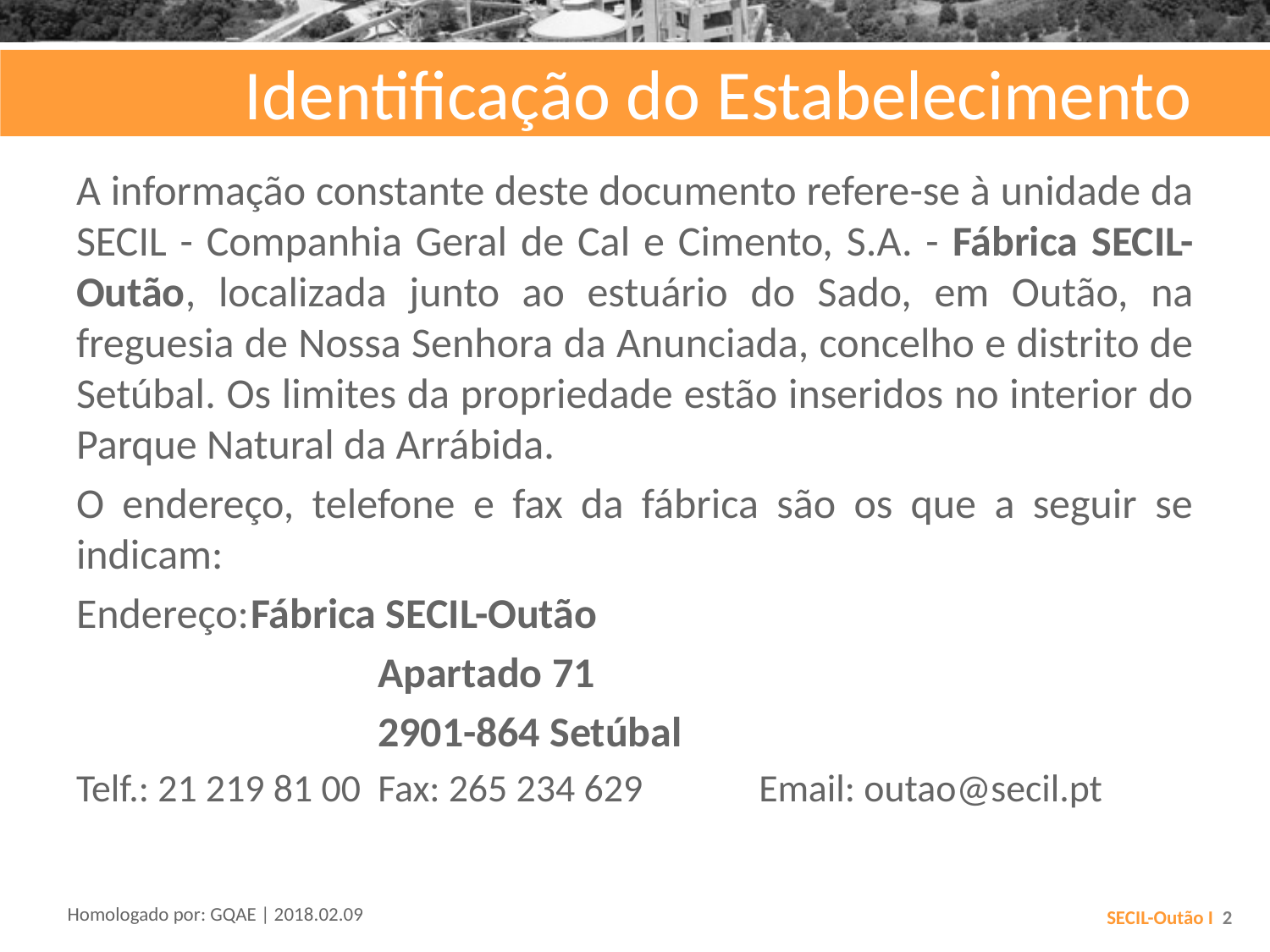

# Identificação do Estabelecimento
A informação constante deste documento refere-se à unidade da SECIL - Companhia Geral de Cal e Cimento, S.A. - Fábrica SECIL-Outão, localizada junto ao estuário do Sado, em Outão, na freguesia de Nossa Senhora da Anunciada, concelho e distrito de Setúbal. Os limites da propriedade estão inseridos no interior do Parque Natural da Arrábida.
O endereço, telefone e fax da fábrica são os que a seguir se indicam:
Endereço:	Fábrica SECIL-Outão
			Apartado 71
			2901-864 Setúbal
Telf.: 21 219 81 00	Fax: 265 234 629	Email: outao@secil.pt

Homologado por: GQAE | 2018.02.09
SECIL-Outão I  2